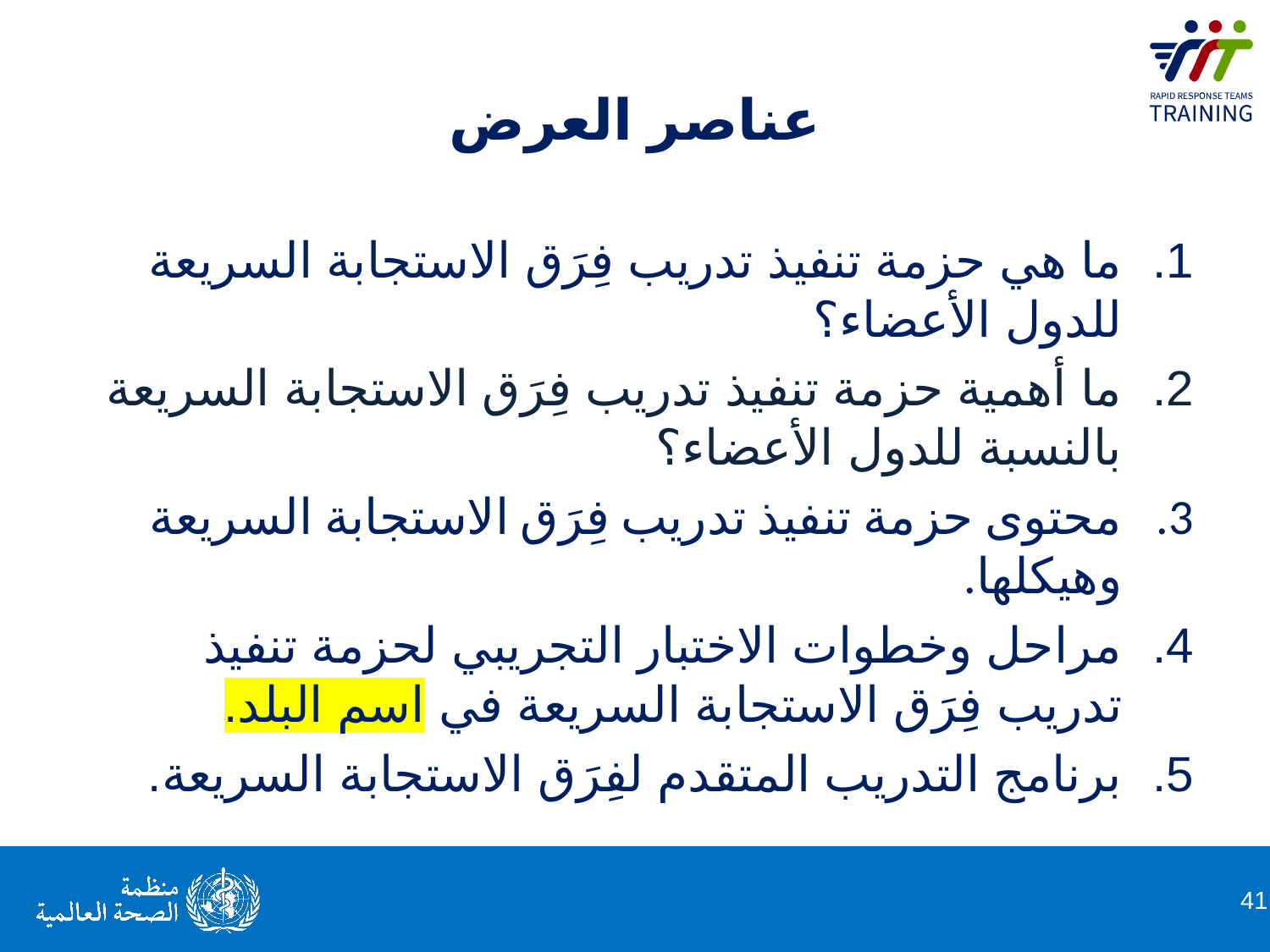

# عناصر العرض
ما هي حزمة تنفيذ تدريب فِرَق الاستجابة السريعة للدول الأعضاء؟
ما أهمية حزمة تنفيذ تدريب فِرَق الاستجابة السريعة بالنسبة للدول الأعضاء؟
محتوى حزمة تنفيذ تدريب فِرَق الاستجابة السريعة وهيكلها.
مراحل وخطوات الاختبار التجريبي لحزمة تنفيذ تدريب فِرَق الاستجابة السريعة في اسم البلد.
برنامج التدريب المتقدم لفِرَق الاستجابة السريعة.